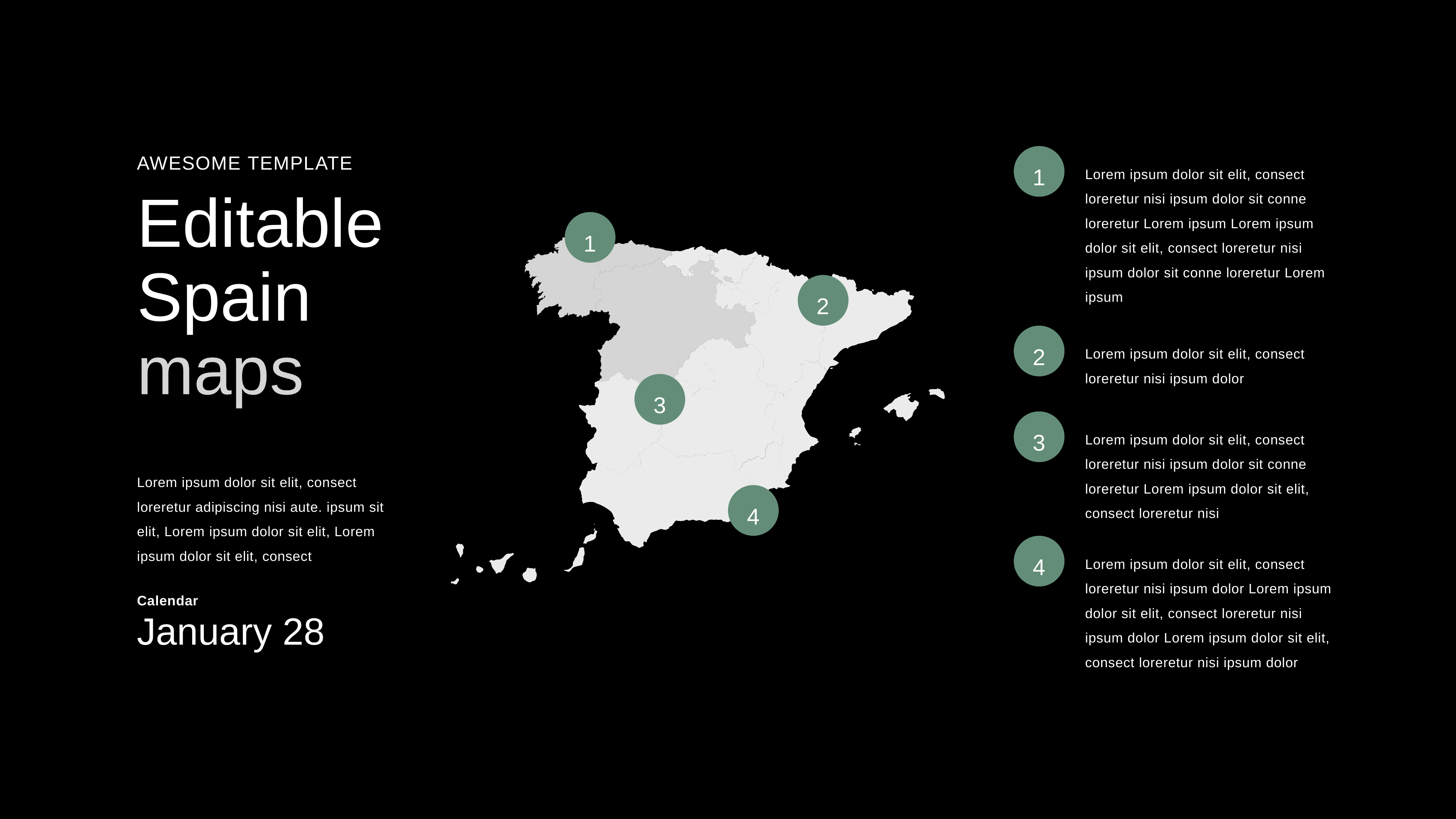

Awesome template

1
Lorem ipsum dolor sit elit, consect loreretur nisi ipsum dolor sit conne loreretur Lorem ipsum Lorem ipsum dolor sit elit, consect loreretur nisi ipsum dolor sit conne loreretur Lorem ipsum
Editable Spain maps

1

2

2
Lorem ipsum dolor sit elit, consect loreretur nisi ipsum dolor

3

3
Lorem ipsum dolor sit elit, consect loreretur nisi ipsum dolor sit conne loreretur Lorem ipsum dolor sit elit, consect loreretur nisi
Lorem ipsum dolor sit elit, consect loreretur adipiscing nisi aute. ipsum sit elit, Lorem ipsum dolor sit elit, Lorem ipsum dolor sit elit, consect

4

4
Lorem ipsum dolor sit elit, consect loreretur nisi ipsum dolor Lorem ipsum dolor sit elit, consect loreretur nisi ipsum dolor Lorem ipsum dolor sit elit, consect loreretur nisi ipsum dolor
Calendar
January 28